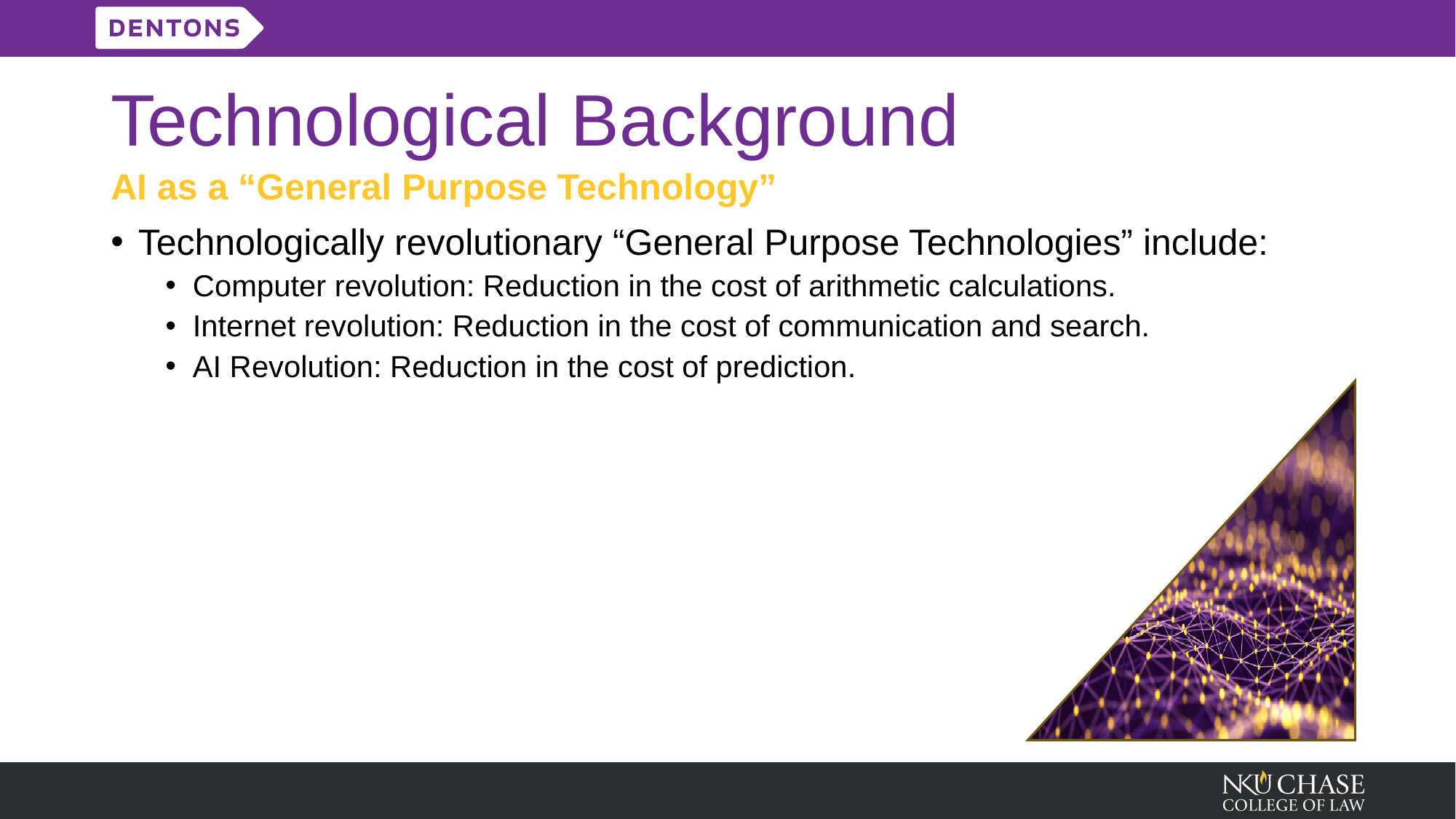

# Technological Background
AI as a “General Purpose Technology”

Technologically revolutionary “General Purpose Technologies” include:
Computer revolution: Reduction in the cost of arithmetic calculations.
Internet revolution: Reduction in the cost of communication and search.
AI Revolution: Reduction in the cost of prediction.